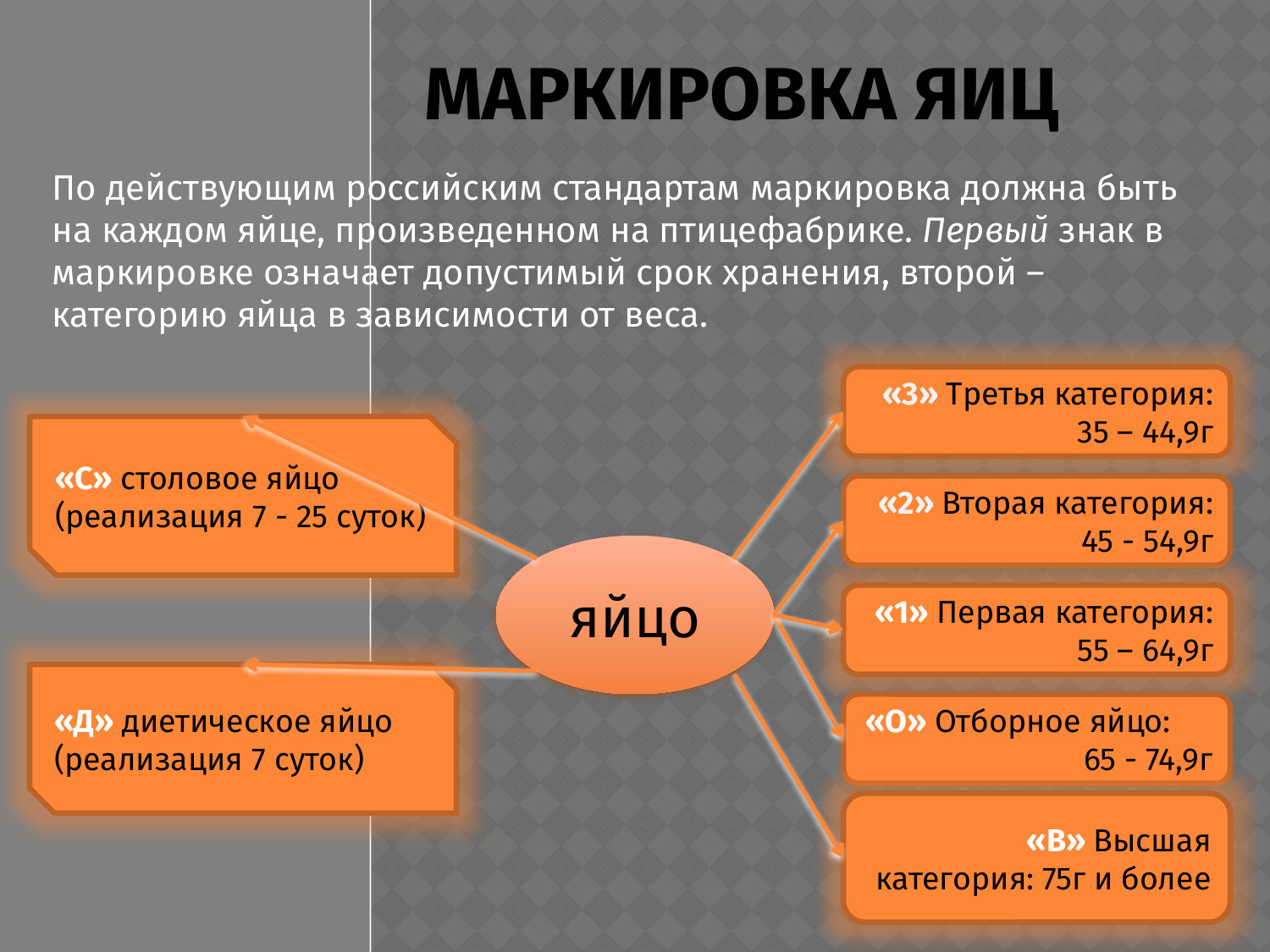

# Маркировка яиц
По действующим российским стандартам маркировка должна быть на каждом яйце, произведенном на птицефабрике. Первый знак в маркировке означает допустимый срок хранения, второй –категорию яйца в зависимости от веса.
«3» Третья категория: 35 – 44,9г
«С» столовое яйцо (реализация 7 - 25 суток)
«2» Вторая категория: 45 - 54,9г
яйцо
«1» Первая категория: 55 – 64,9г
«Д» диетическое яйцо
(реализация 7 суток)
«О» Отборное яйцо:                        65 - 74,9г
«В» Высшая категория: 75г и более